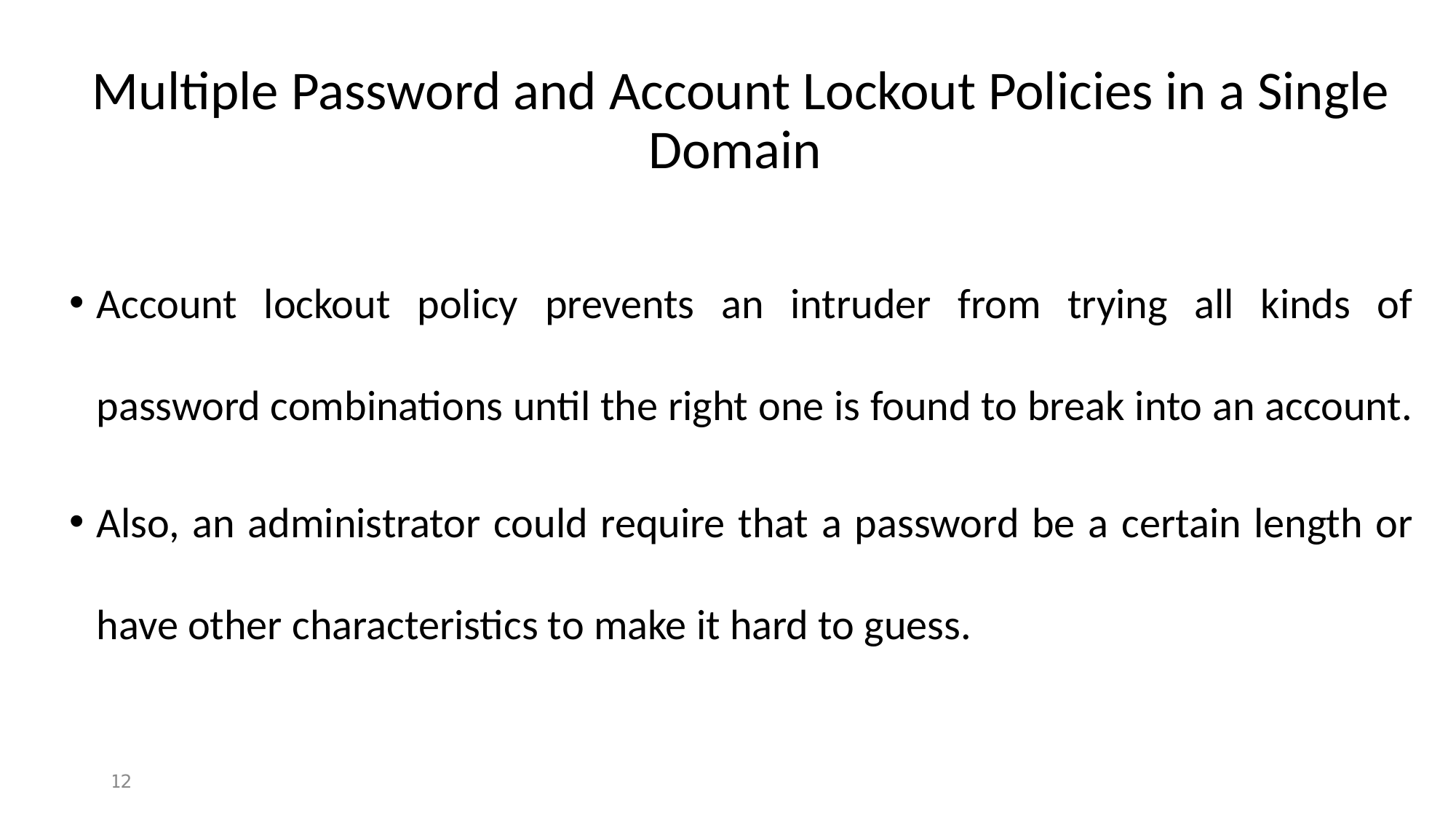

# Multiple Password and Account Lockout Policies in a Single Domain
Account lockout policy prevents an intruder from trying all kinds of password combinations until the right one is found to break into an account.
Also, an administrator could require that a password be a certain length or have other characteristics to make it hard to guess.

12